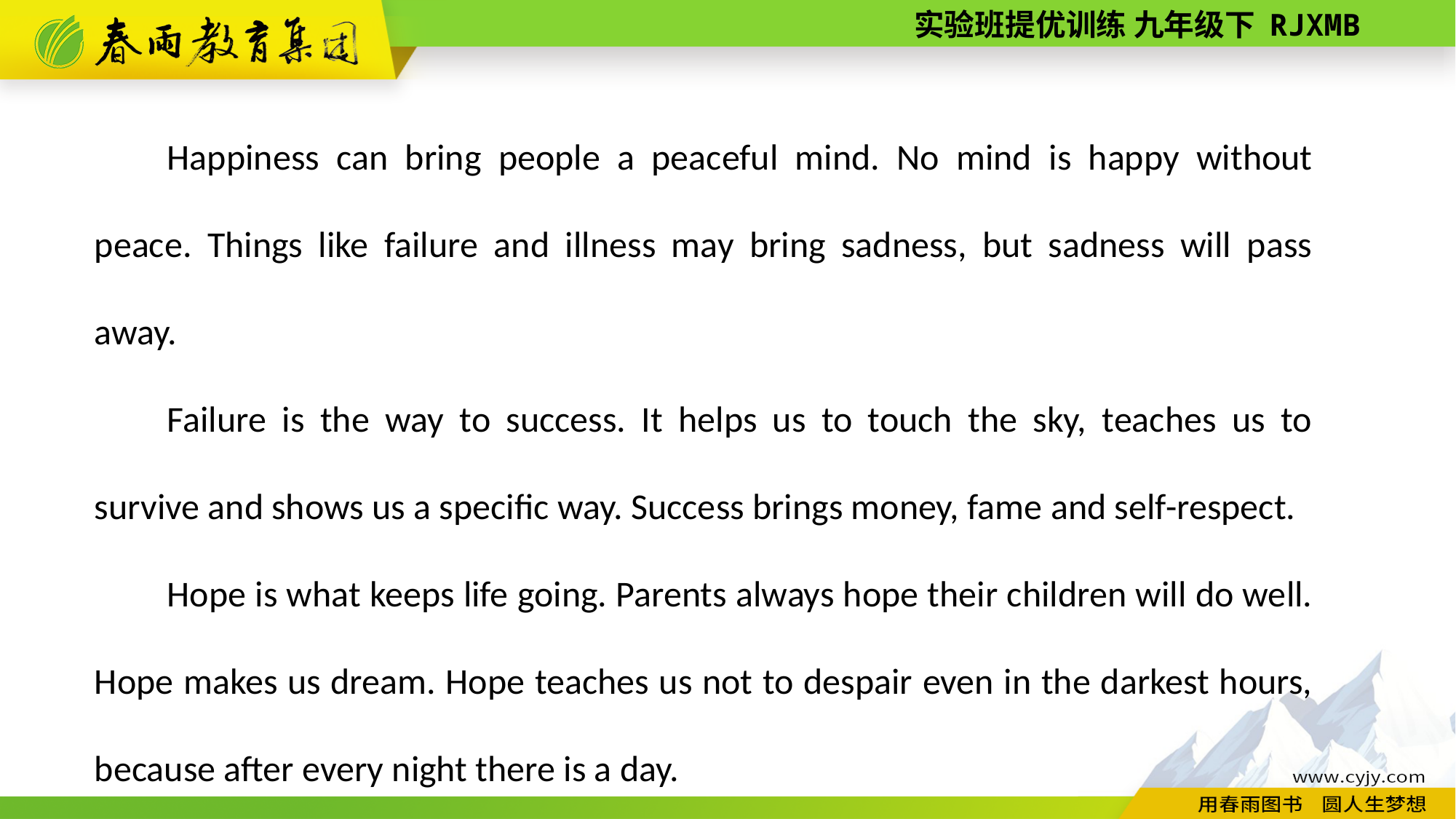

Happiness can bring people a peaceful mind. No mind is happy without peace. Things like failure and illness may bring sadness, but sadness will pass away.
Failure is the way to success. It helps us to touch the sky, teaches us to survive and shows us a specific way. Success brings money, fame and self­-respect.
Hope is what keeps life going. Parents always hope their children will do well. Hope makes us dream. Hope teaches us not to despair even in the darkest hours, because after every night there is a day.